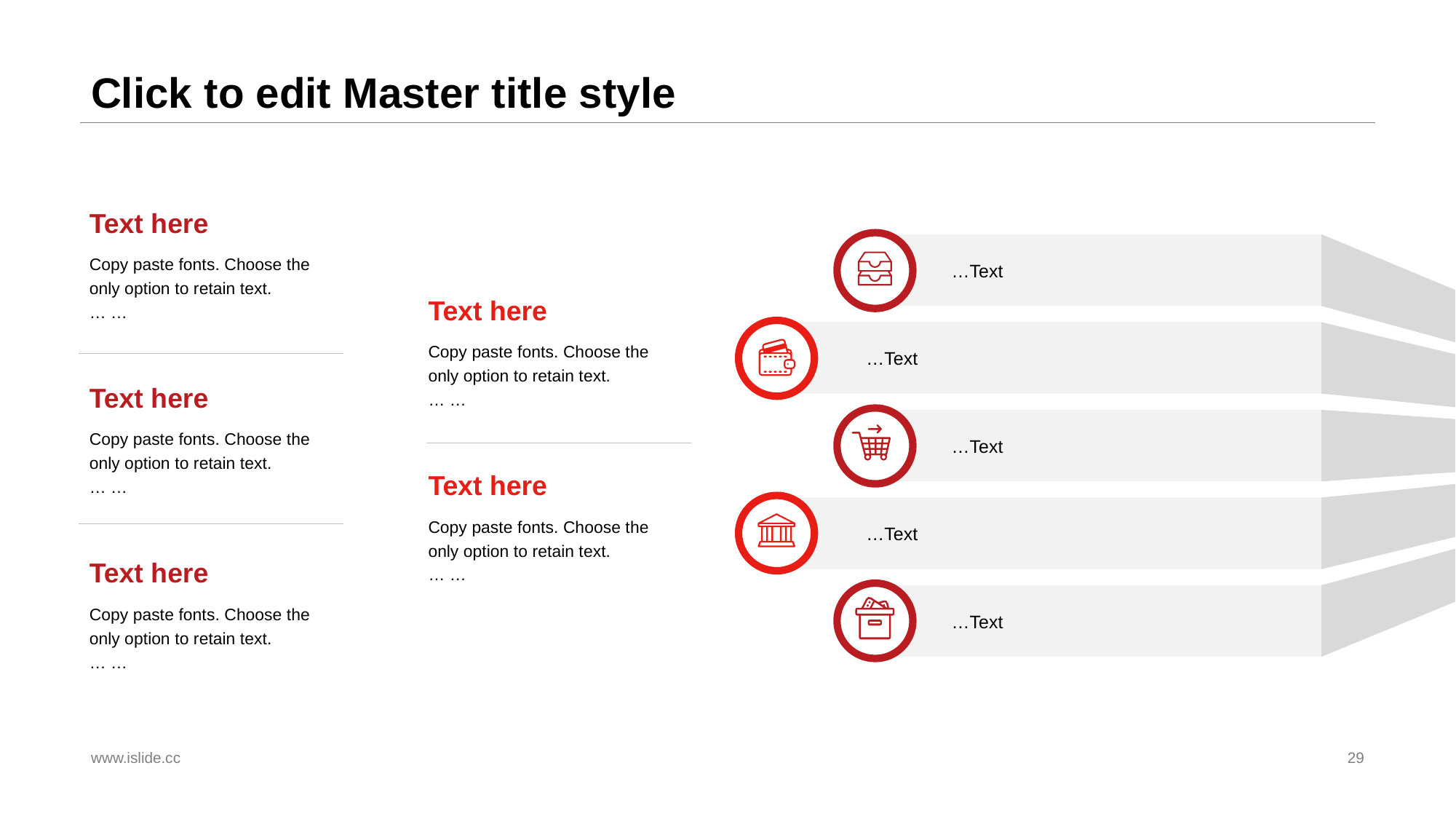

# Click to edit Master title style
Text here
Copy paste fonts. Choose the only option to retain text.
… …
Text here
Copy paste fonts. Choose the only option to retain text.
… …
Text here
Copy paste fonts. Choose the only option to retain text.
… …

…Text

Text here
Copy paste fonts. Choose the only option to retain text.
… …
Text here
Copy paste fonts. Choose the only option to retain text.
… …

…Text

…Text

…Text

…Text

www.islide.cc
29